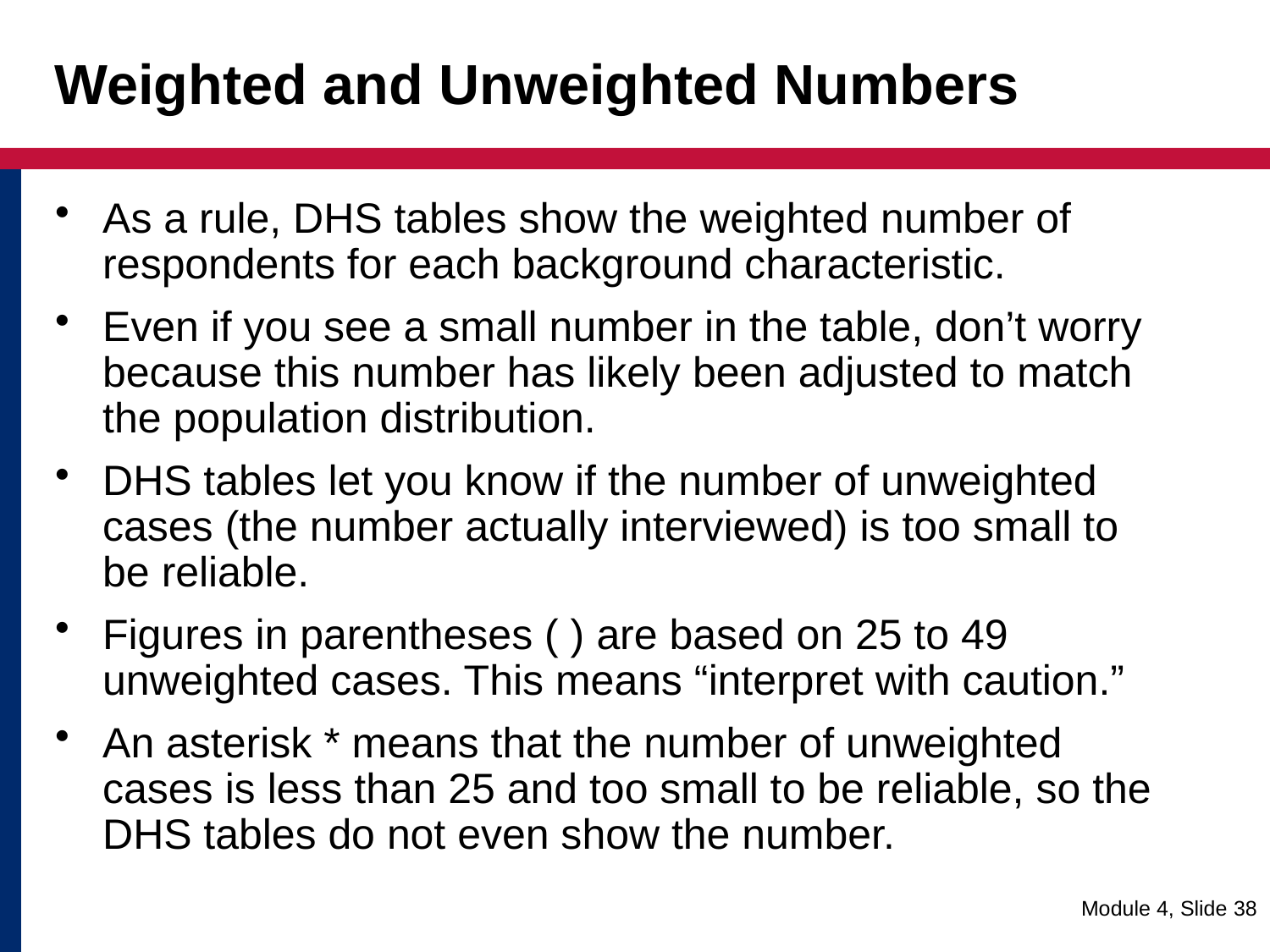

# Weighted and Unweighted Numbers
As a rule, DHS tables show the weighted number of respondents for each background characteristic.
Even if you see a small number in the table, don’t worry because this number has likely been adjusted to match the population distribution.
DHS tables let you know if the number of unweighted cases (the number actually interviewed) is too small to be reliable.
Figures in parentheses ( ) are based on 25 to 49 unweighted cases. This means “interpret with caution.”
An asterisk * means that the number of unweighted cases is less than 25 and too small to be reliable, so the DHS tables do not even show the number.
Module 4, Slide 38